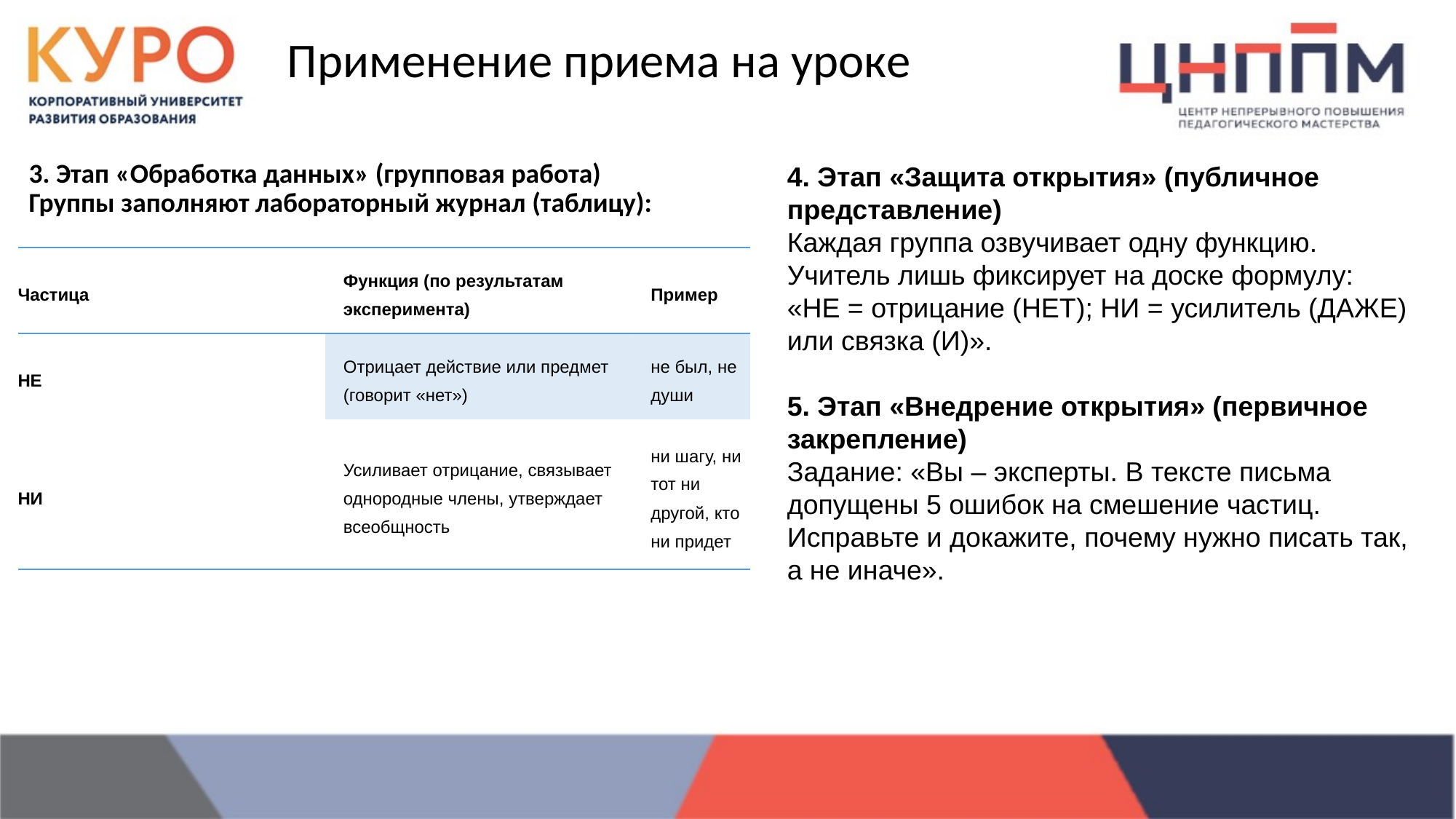

# Применение приема на уроке
3. Этап «Обработка данных» (групповая работа)
Группы заполняют лабораторный журнал (таблицу):

4. Этап «Защита открытия» (публичное представление)
Каждая группа озвучивает одну функцию. Учитель лишь фиксирует на доске формулу: «НЕ = отрицание (НЕТ); НИ = усилитель (ДАЖЕ) или связка (И)».

5. Этап «Внедрение открытия» (первичное закрепление)
Задание: «Вы – эксперты. В тексте письма допущены 5 ошибок на смешение частиц. Исправьте и докажите, почему нужно писать так, а не иначе».
| Частица | Функция (по результатам эксперимента) | Пример |
| --- | --- | --- |
| НЕ | Отрицает действие или предмет (говорит «нет») | не был, не души |
| НИ | Усиливает отрицание, связывает однородные члены, утверждает всеобщность | ни шагу, ни тот ни другой, кто ни придет |